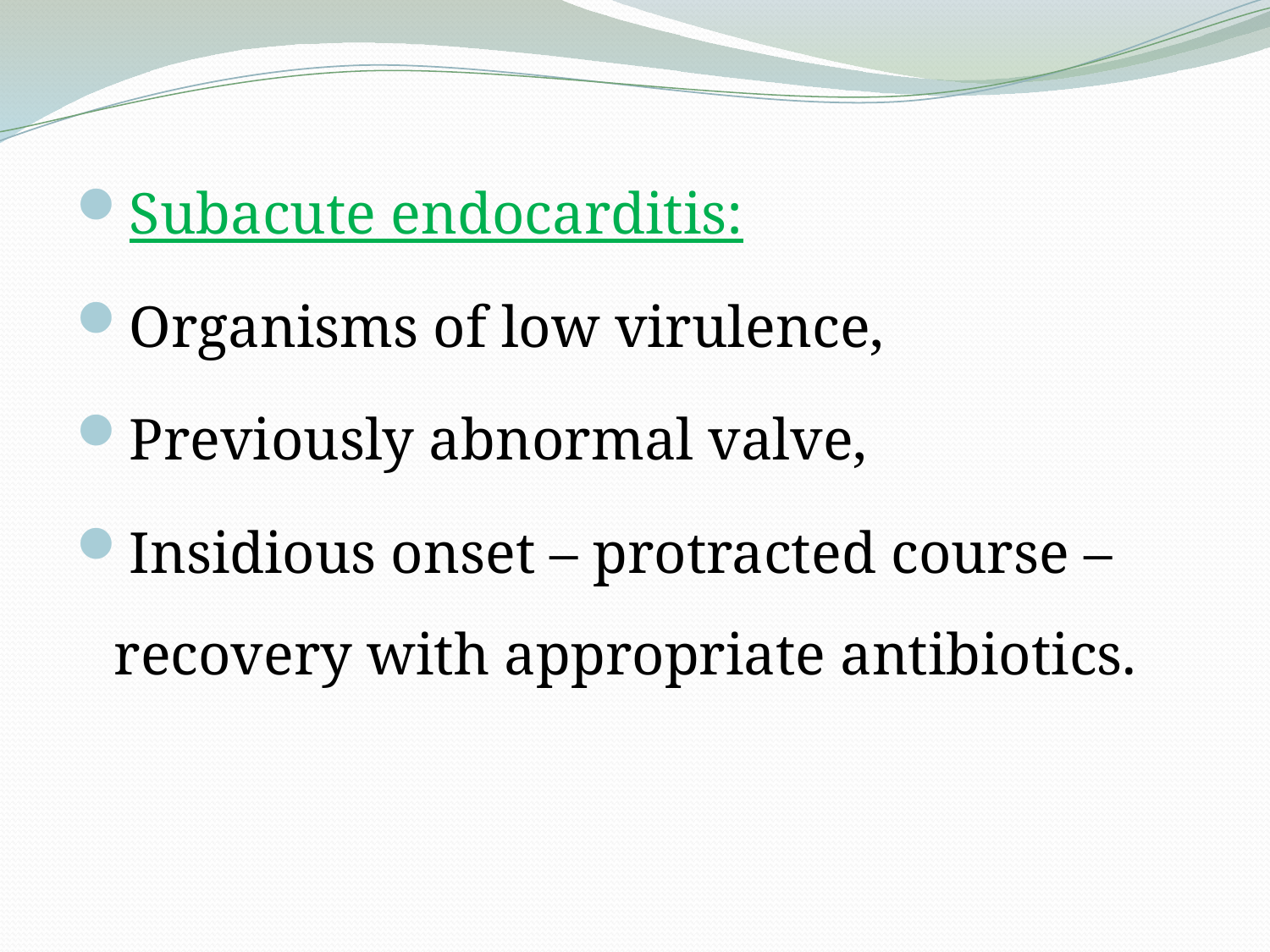

Subacute endocarditis:
Organisms of low virulence,
Previously abnormal valve,
Insidious onset – protracted course – recovery with appropriate antibiotics.